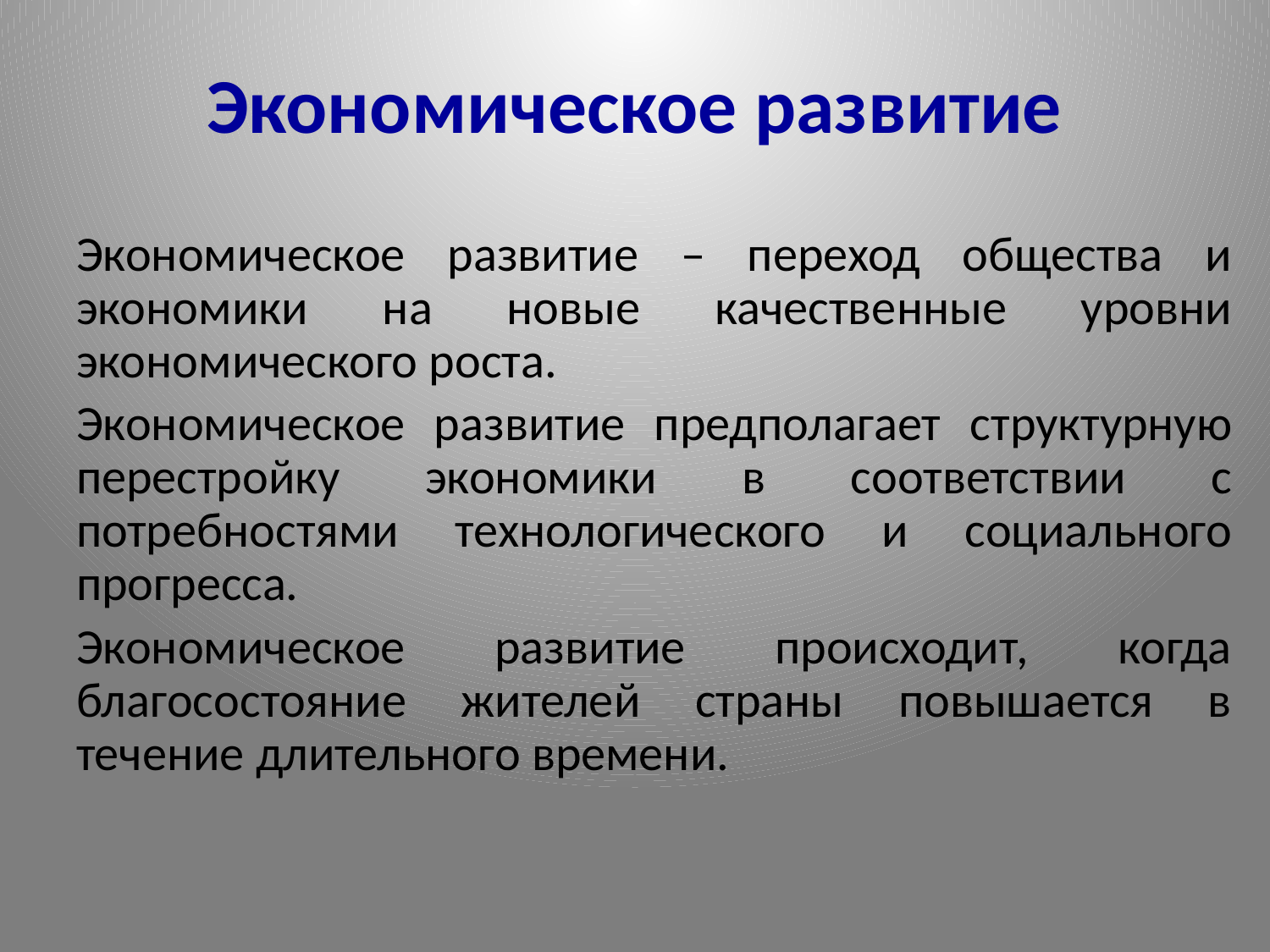

# Экономическое развитие
Экономическое развитие – переход общества и экономики на новые качественные уровни экономического роста.
Экономическое развитие предполагает структурную перестройку экономики в соответствии с потребностями технологического и социального прогресса.
Экономическое развитие происходит, когда благосостояние жителей страны повышается в течение длительного времени.